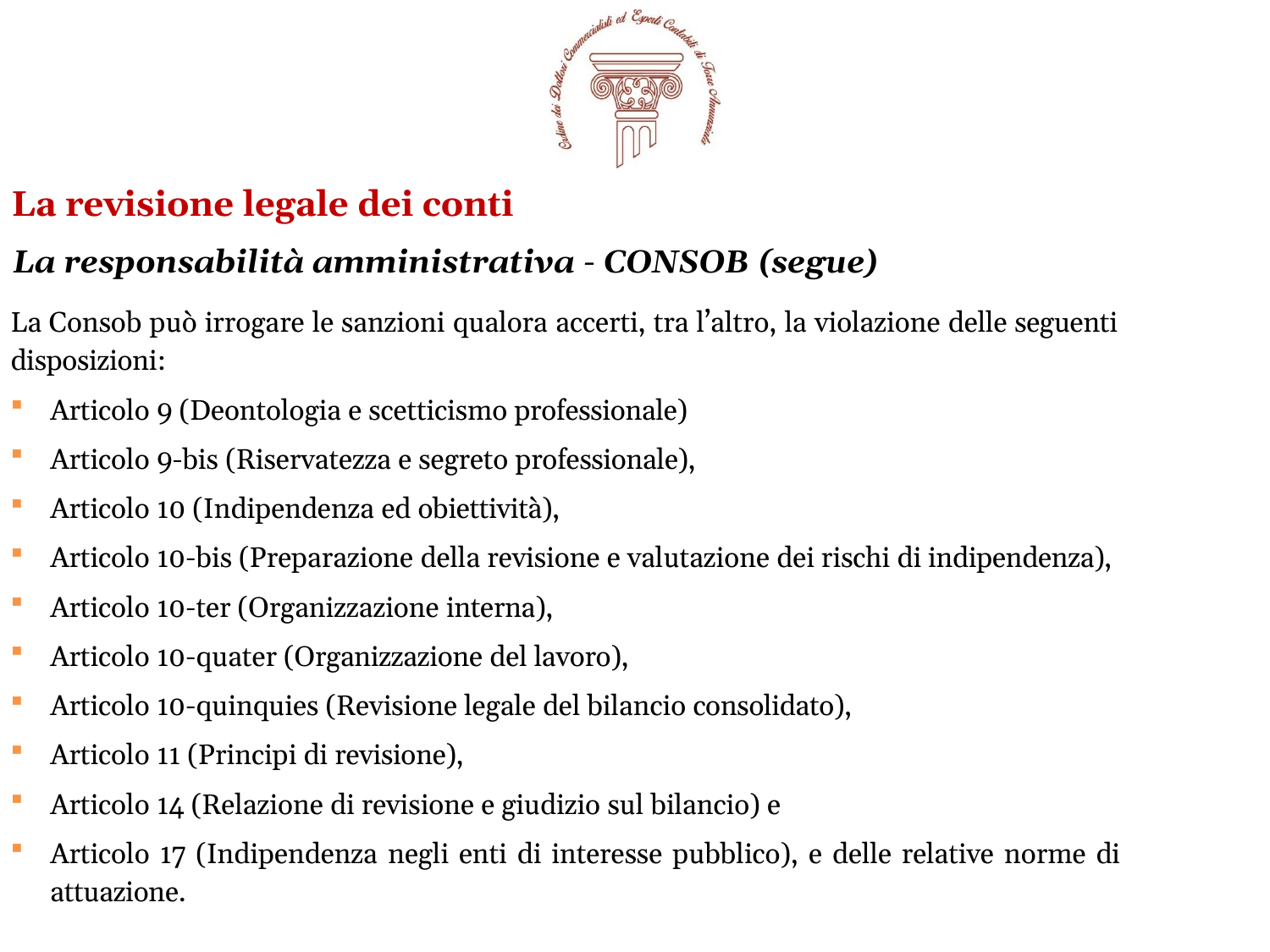

# La revisione legale dei conti
La responsabilità amministrativa - CONSOB (segue)
La Consob può irrogare le sanzioni qualora accerti, tra l’altro, la violazione delle seguenti
disposizioni:
Articolo 9 (Deontologia e scetticismo professionale)
Articolo 9-bis (Riservatezza e segreto professionale),
Articolo 10 (Indipendenza ed obiettività),
Articolo 10-bis (Preparazione della revisione e valutazione dei rischi di indipendenza),
Articolo 10-ter (Organizzazione interna),
Articolo 10-quater (Organizzazione del lavoro),
Articolo 10-quinquies (Revisione legale del bilancio consolidato),
Articolo 11 (Principi di revisione),
Articolo 14 (Relazione di revisione e giudizio sul bilancio) e
Articolo 17 (Indipendenza negli enti di interesse pubblico), e delle relative norme di attuazione.